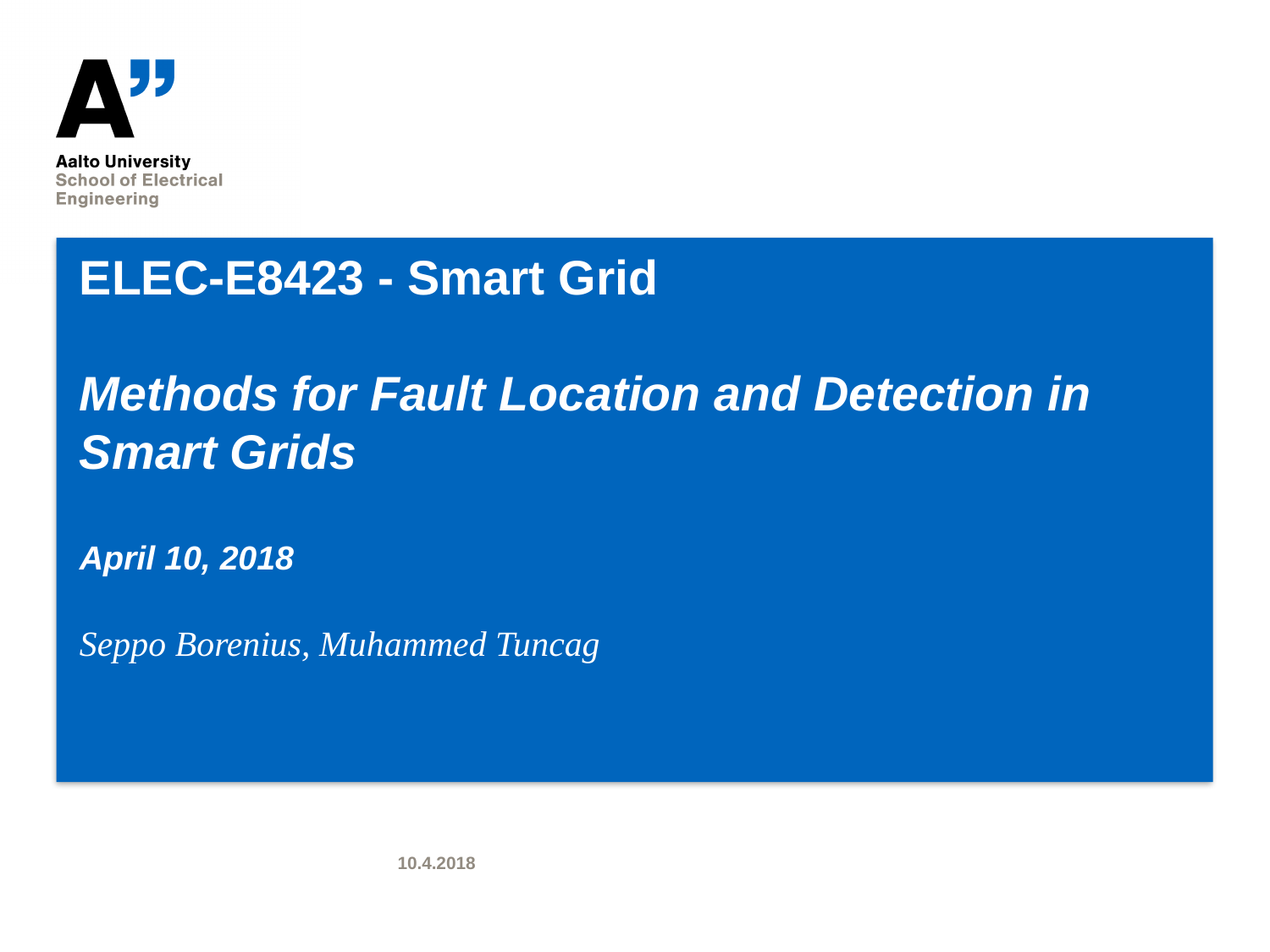

# ELEC-E8423 - Smart Grid Methods for Fault Location and Detection in Smart Grids April 10, 2018
Seppo Borenius, Muhammed Tuncag

10.4.2018